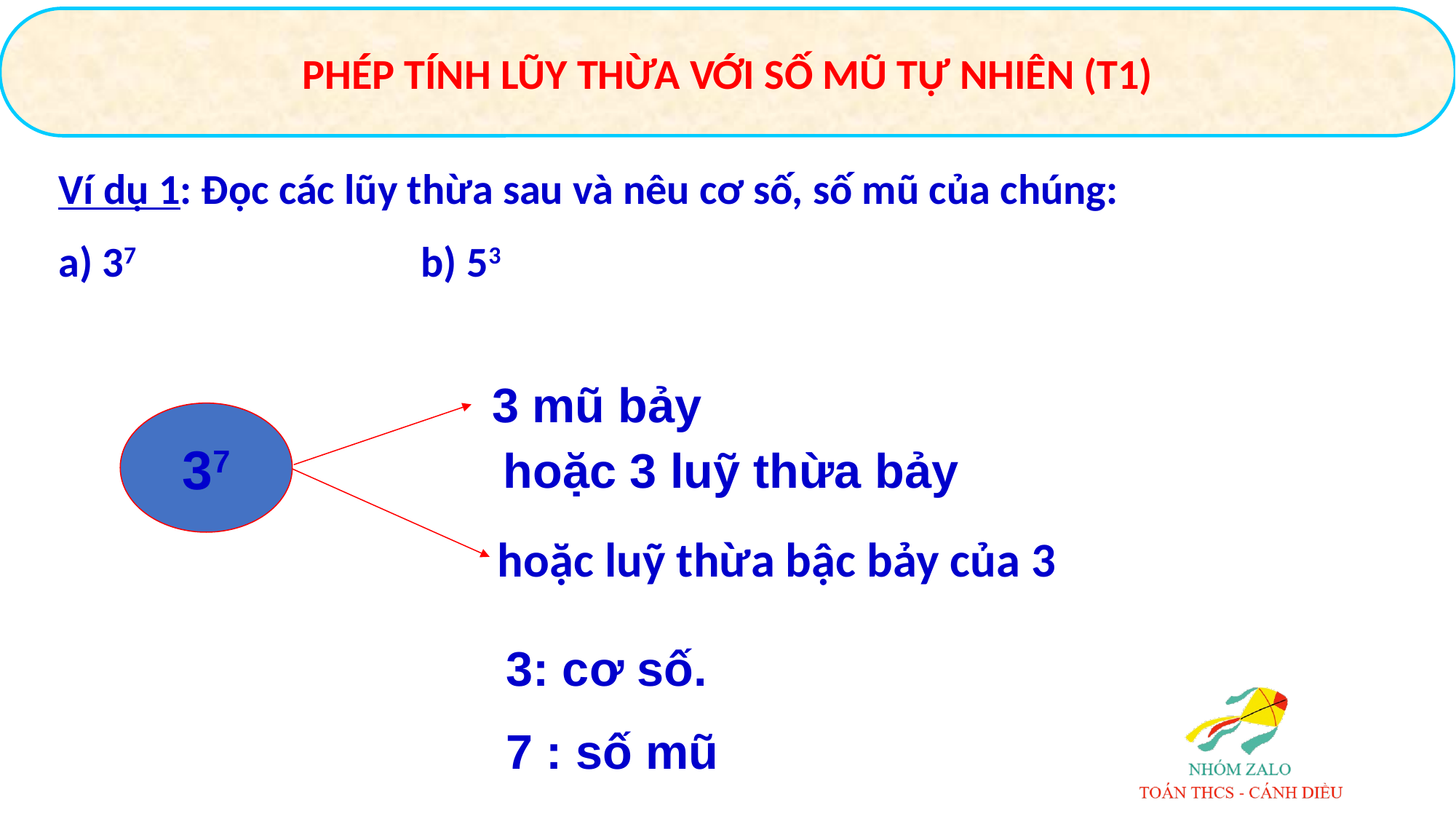

PHÉP TÍNH LŨY THỪA VỚI SỐ MŨ TỰ NHIÊN (T1)
Ví dụ 1: Đọc các lũy thừa sau và nêu cơ số, số mũ của chúng:
a) 37                              b) 53
3 mũ bảy
37

hoặc 3 luỹ thừa bảy

hoặc luỹ thừa bậc bảy của 3
3: cơ số.
7 : số mũ